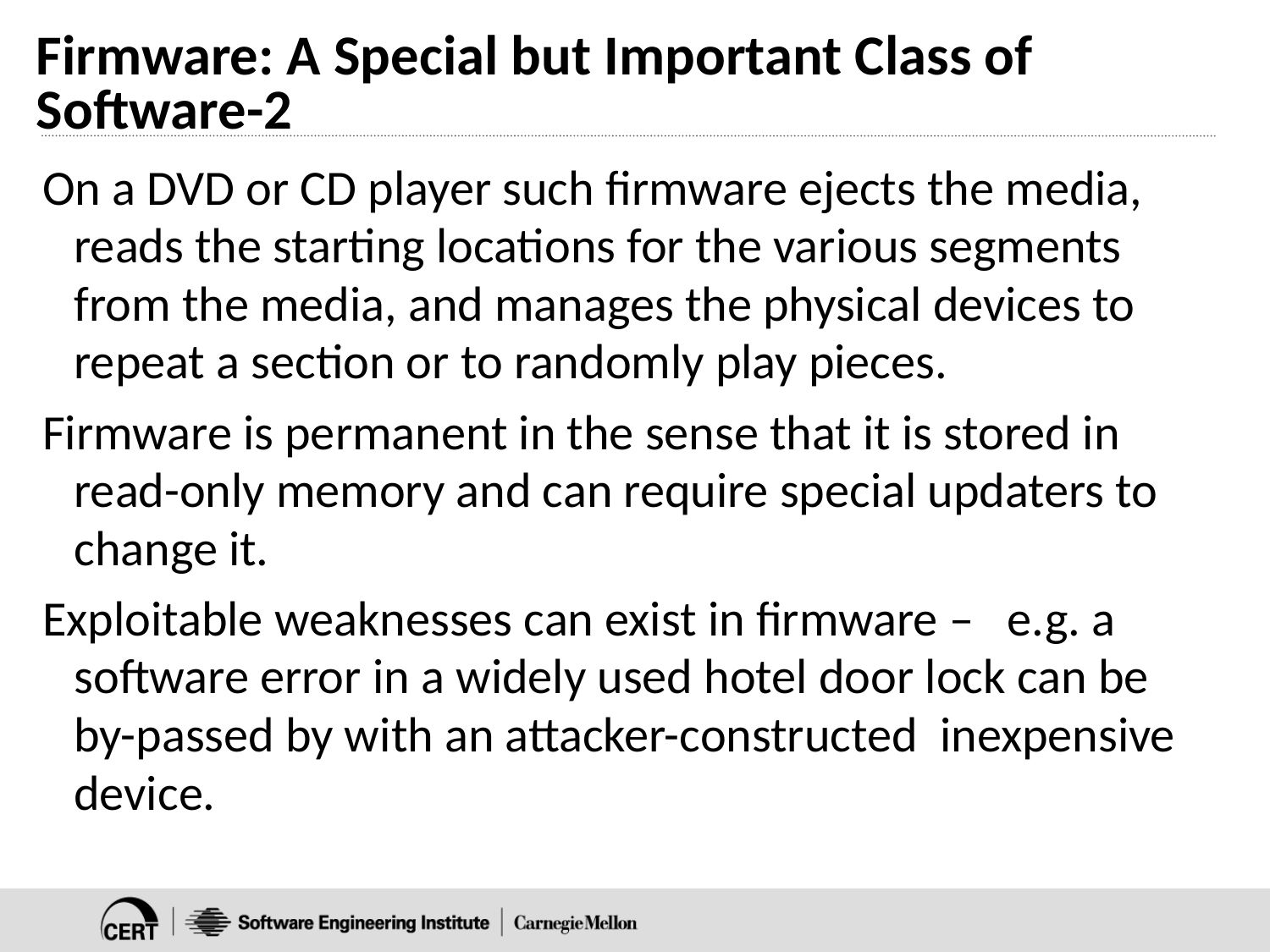

# Firmware: A Special but Important Class of Software-2
On a DVD or CD player such firmware ejects the media, reads the starting locations for the various segments from the media, and manages the physical devices to repeat a section or to randomly play pieces.
Firmware is permanent in the sense that it is stored in read-only memory and can require special updaters to change it.
Exploitable weaknesses can exist in firmware –   e.g. a software error in a widely used hotel door lock can be by-passed by with an attacker-constructed  inexpensive device.